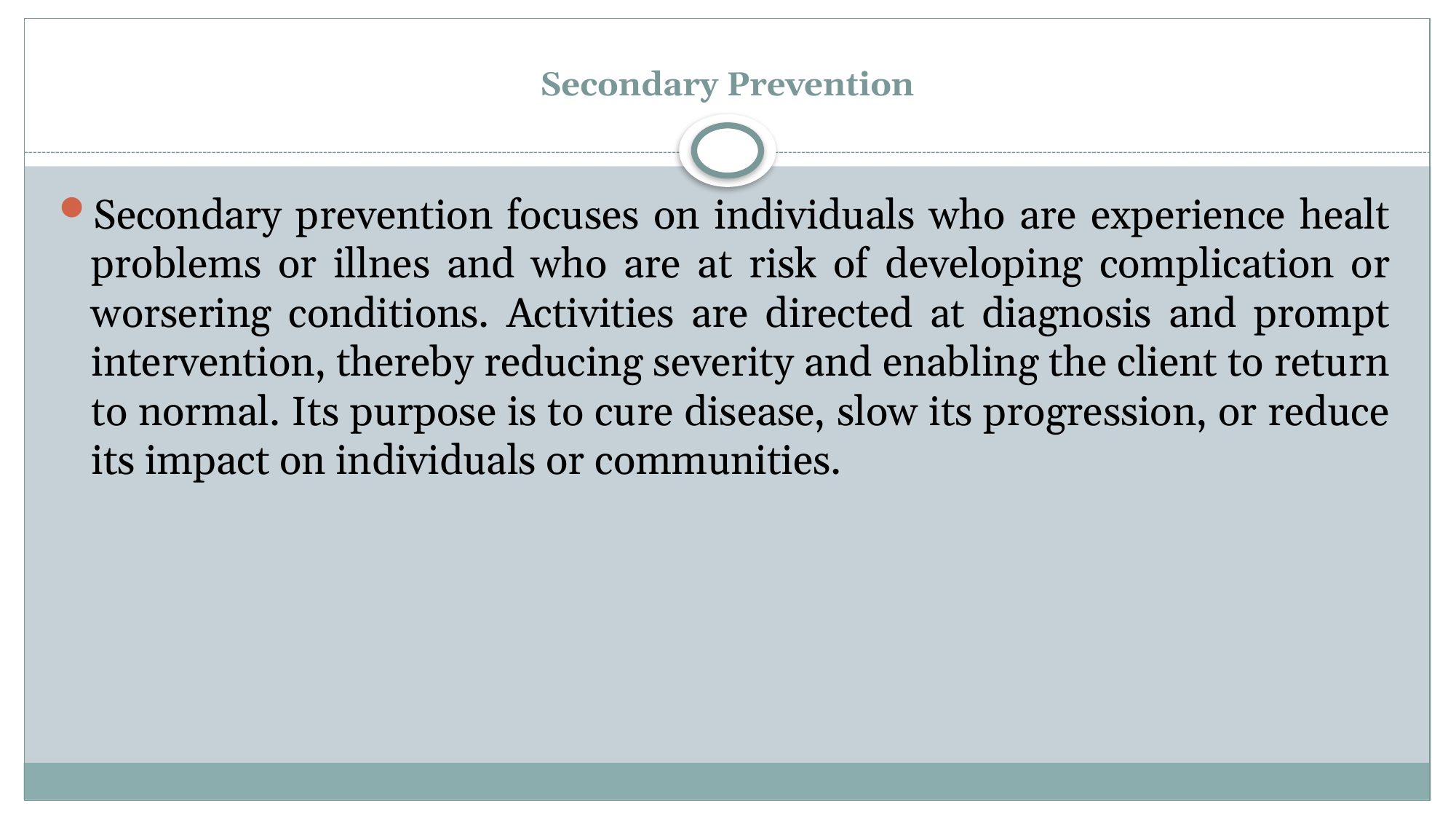

# Secondary Prevention
Secondary prevention focuses on individuals who are experience healt problems or illnes and who are at risk of developing complication or worsering conditions. Activities are directed at diagnosis and prompt intervention, thereby reducing severity and enabling the client to return to normal. Its purpose is to cure disease, slow its progression, or reduce its impact on individuals or communities.